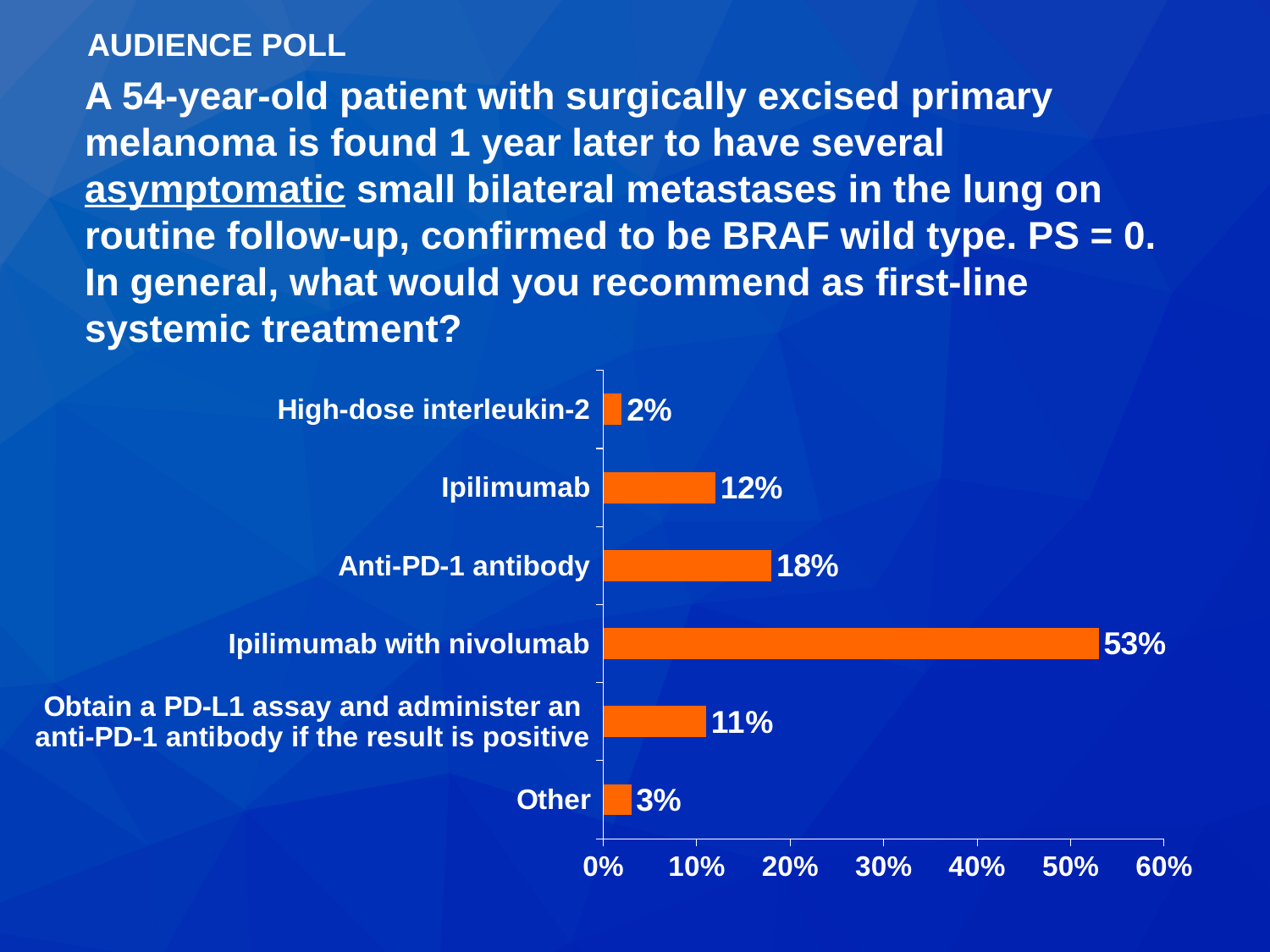

AUDIENCE POLL
A 54-year-old patient with surgically excised primary melanoma is found 1 year later to have several asymptomatic small bilateral metastases in the lung on routine follow-up, confirmed to be BRAF wild type. PS = 0. In general, what would you recommend as first-line systemic treatment?

### Chart

| Category | Series 1 |
|---|---|
| Other | 0.03 |
| Obtain a PD-L1 assay and administer an anti-PD-1 antibody if the result is positive | 0.11 |
| Ipilimumab with nivolumab | 0.53 |
| Anti-PD-1 antibody | 0.18 |
| Ipilimumab | 0.12 |
| High-dose interleukin-2 | 0.02 |